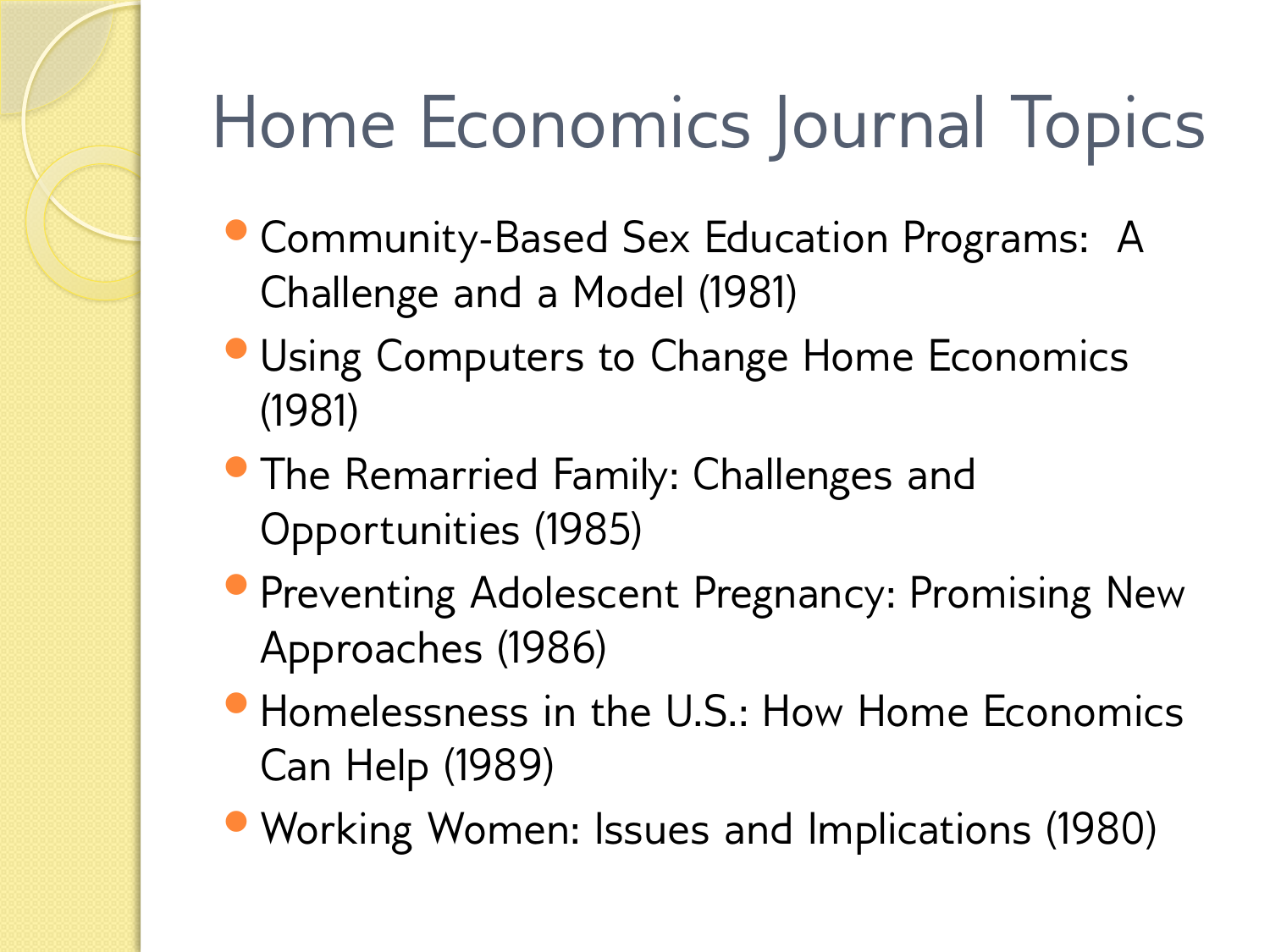

# Home Economics Journal Topics
Community-Based Sex Education Programs:  A Challenge and a Model (1981)
Using Computers to Change Home Economics (1981)
The Remarried Family: Challenges and Opportunities (1985)
Preventing Adolescent Pregnancy: Promising New Approaches (1986)
Homelessness in the U.S.: How Home Economics Can Help (1989)
Working Women: Issues and Implications (1980)